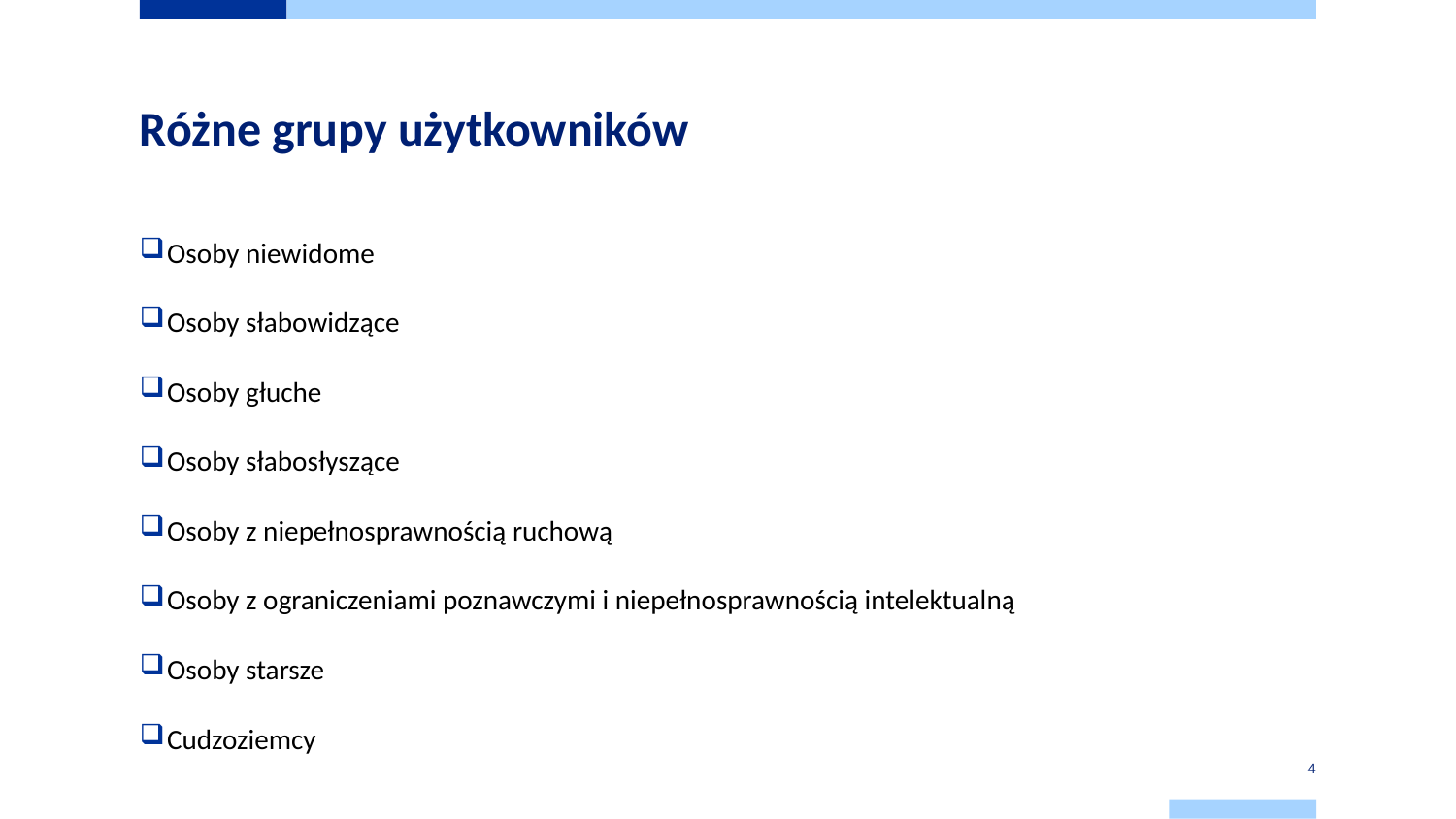

# Różne grupy użytkowników
Osoby niewidome
Osoby słabowidzące
Osoby głuche
Osoby słabosłyszące
Osoby z niepełnosprawnością ruchową
Osoby z ograniczeniami poznawczymi i niepełnosprawnością intelektualną
Osoby starsze
Cudzoziemcy
4